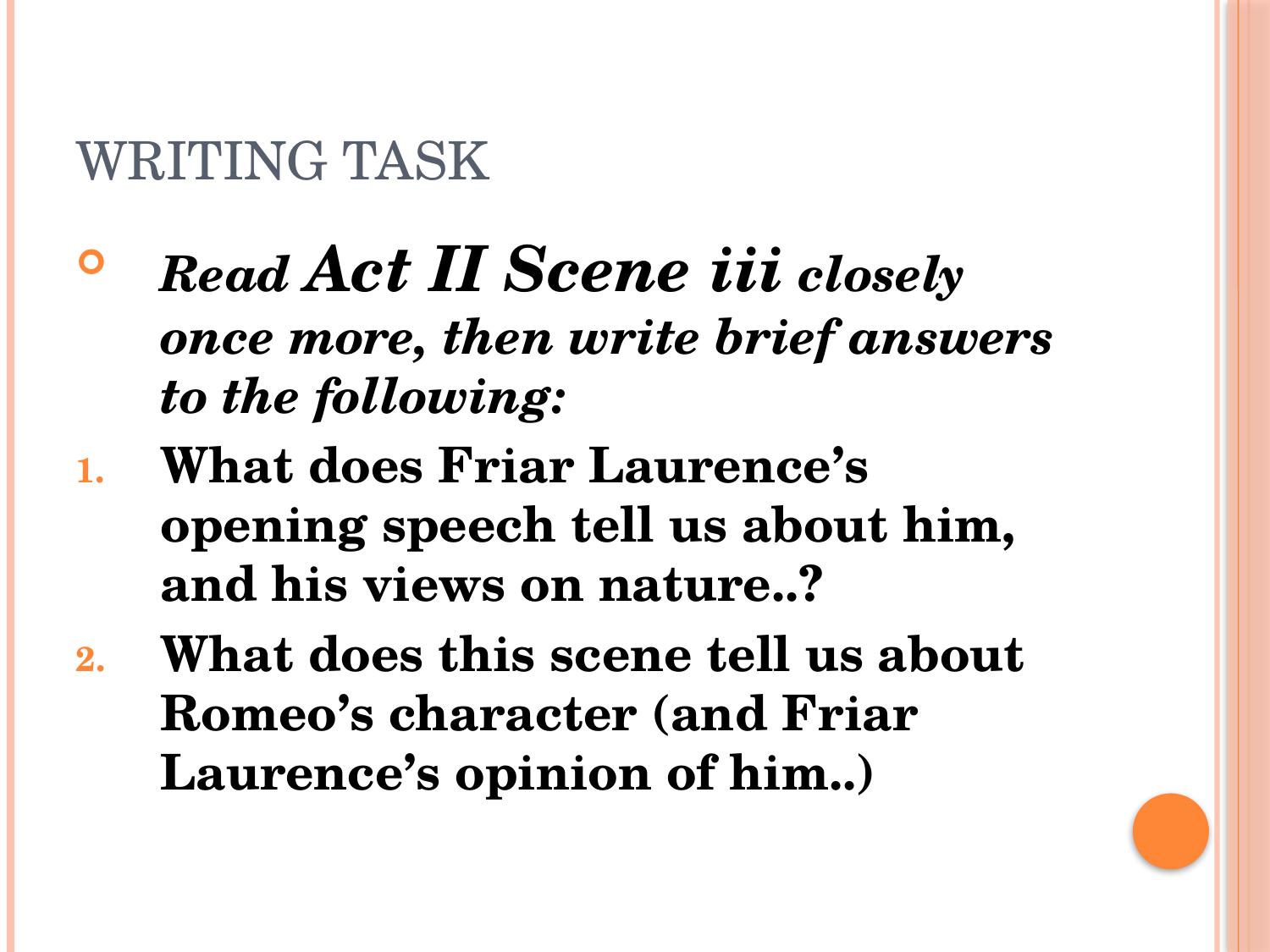

# Writing task
Read Act II Scene iii closely once more, then write brief answers to the following:
What does Friar Laurence’s opening speech tell us about him, and his views on nature..?
What does this scene tell us about Romeo’s character (and Friar Laurence’s opinion of him..)